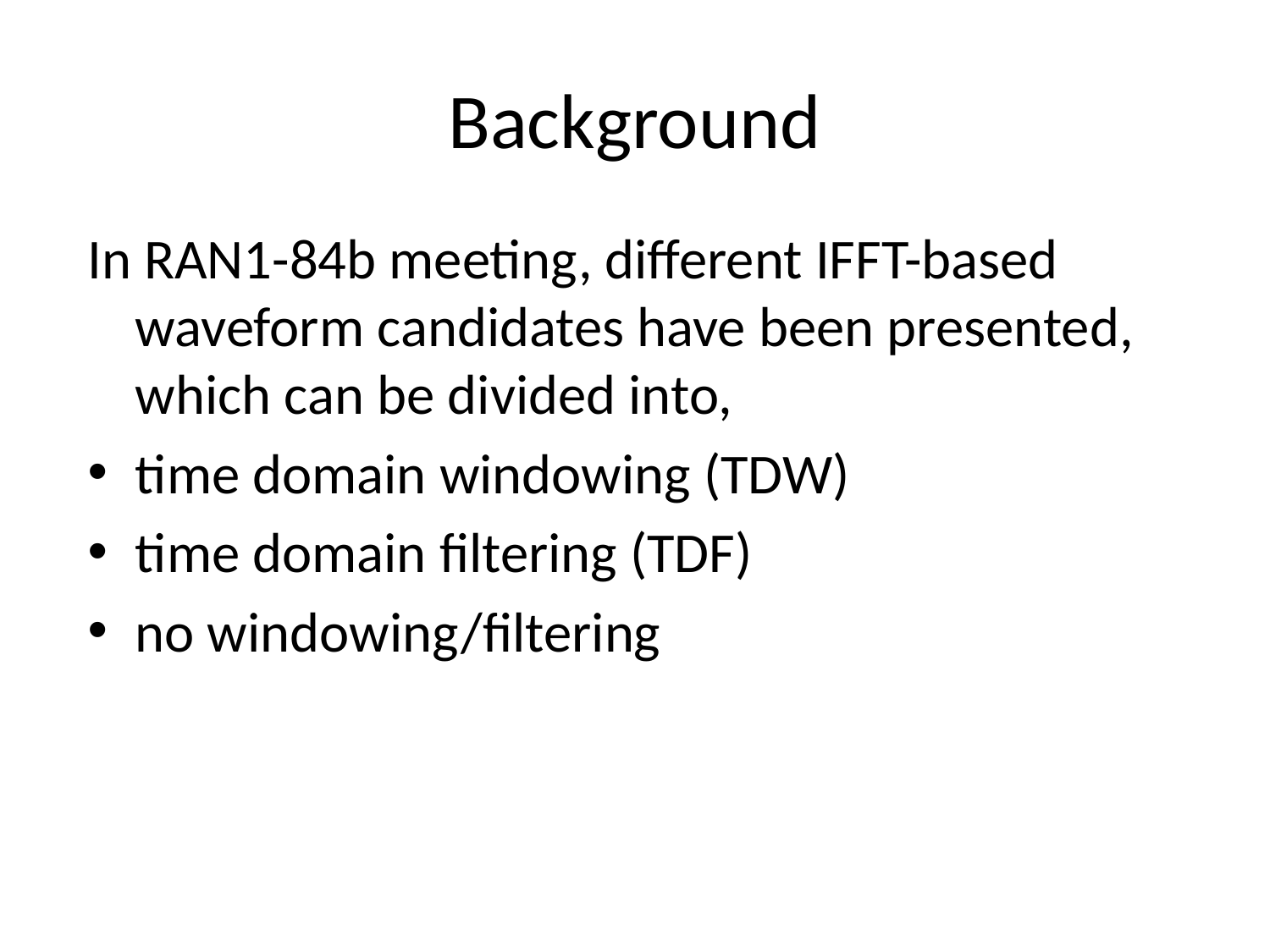

# Background
In RAN1-84b meeting, different IFFT-based waveform candidates have been presented, which can be divided into,
time domain windowing (TDW)
time domain filtering (TDF)
no windowing/filtering